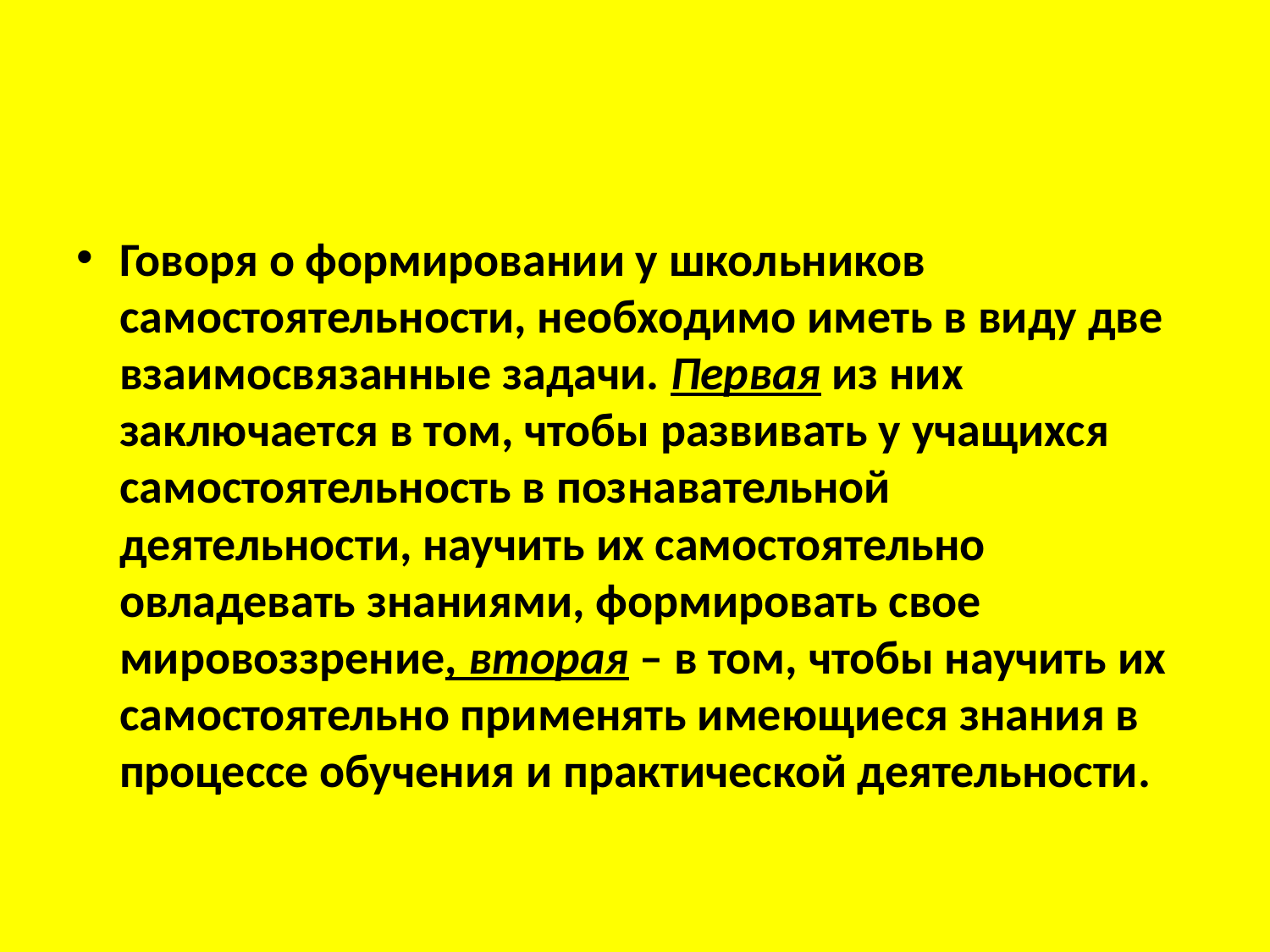

Говоря о формировании у школьников самостоятельности, необходимо иметь в виду две взаимосвязанные задачи. Первая из них заключается в том, чтобы развивать у учащихся самостоятельность в познавательной деятельности, научить их самостоятельно овладевать знаниями, формировать свое мировоззрение, вторая – в том, чтобы научить их самостоятельно применять имеющиеся знания в процессе обучения и практической деятельности.